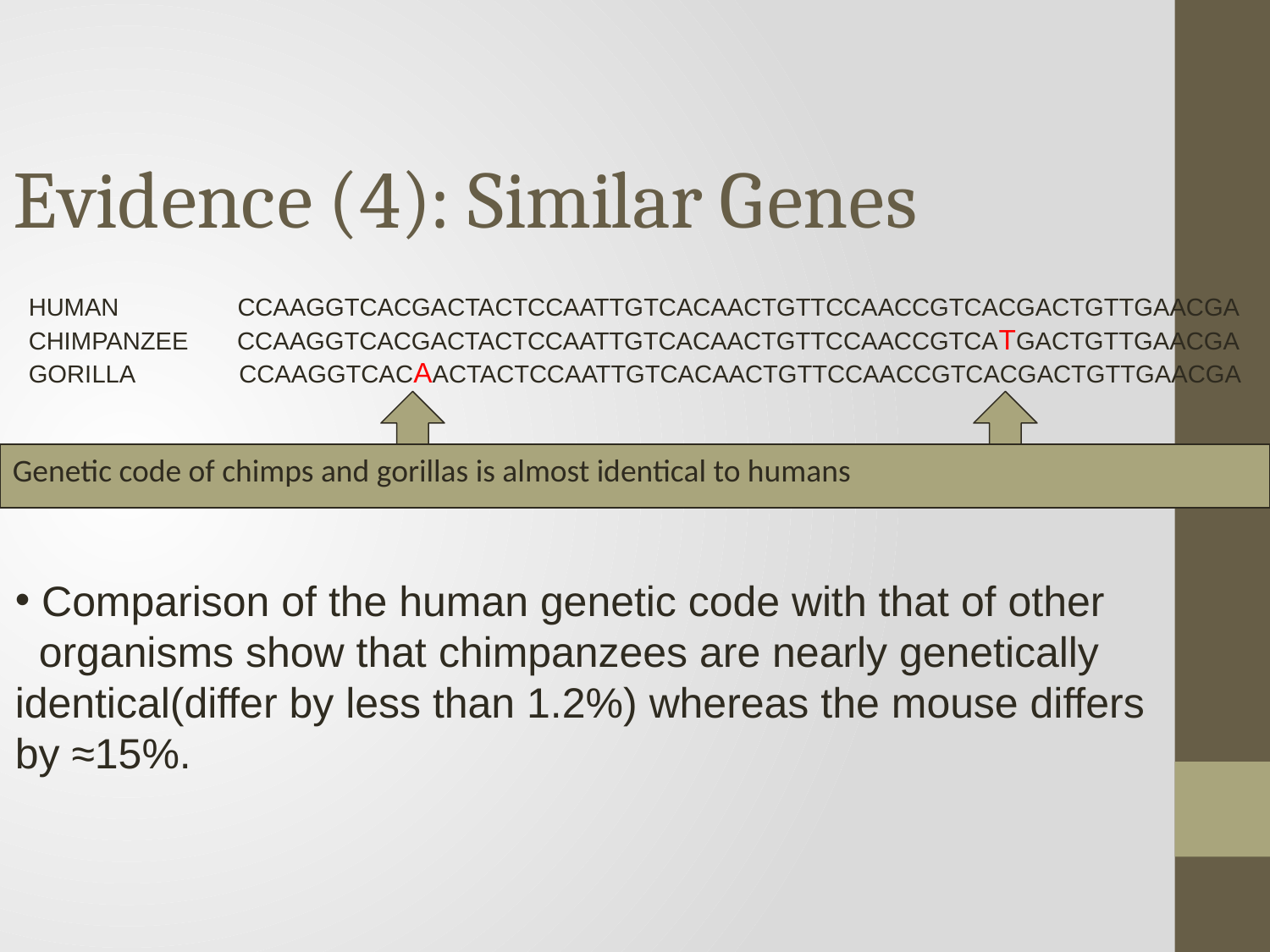

# Evidence (4): Similar Genes
HUMAN                 CCAAGGTCACGACTACTCCAATTGTCACAACTGTTCCAACCGTCACGACTGTTGAACGA
CHIMPANZEE       CCAAGGTCACGACTACTCCAATTGTCACAACTGTTCCAACCGTCATGACTGTTGAACGA
GORILLA               CCAAGGTCACAACTACTCCAATTGTCACAACTGTTCCAACCGTCACGACTGTTGAACGA

Genetic code of chimps and gorillas is almost identical to humans

 Comparison of the human genetic code with that of other
  organisms show that chimpanzees are nearly genetically identical(differ by less than 1.2%) whereas the mouse differs by ≈15%.